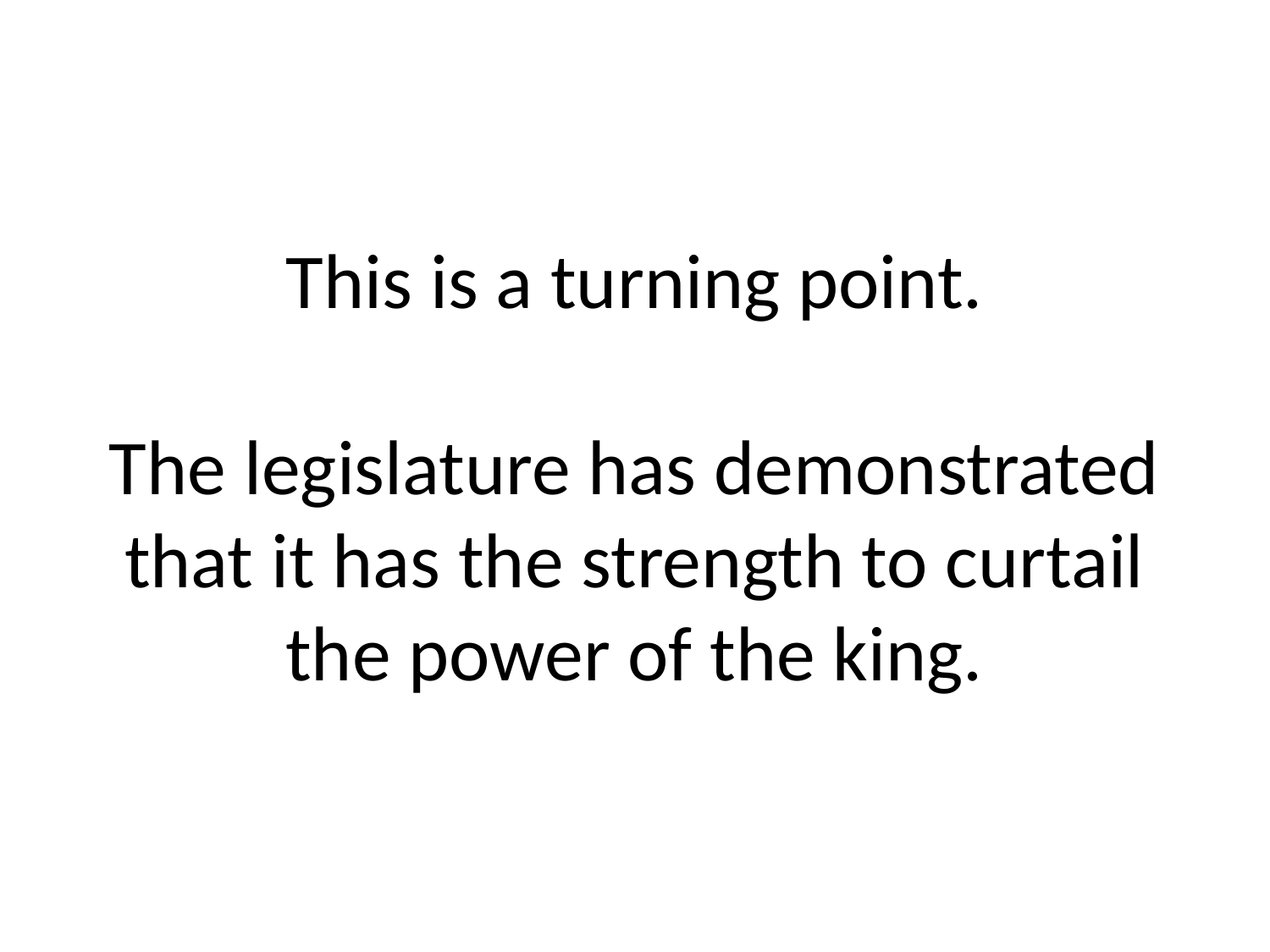

# This is a turning point. The legislature has demonstrated that it has the strength to curtail the power of the king.